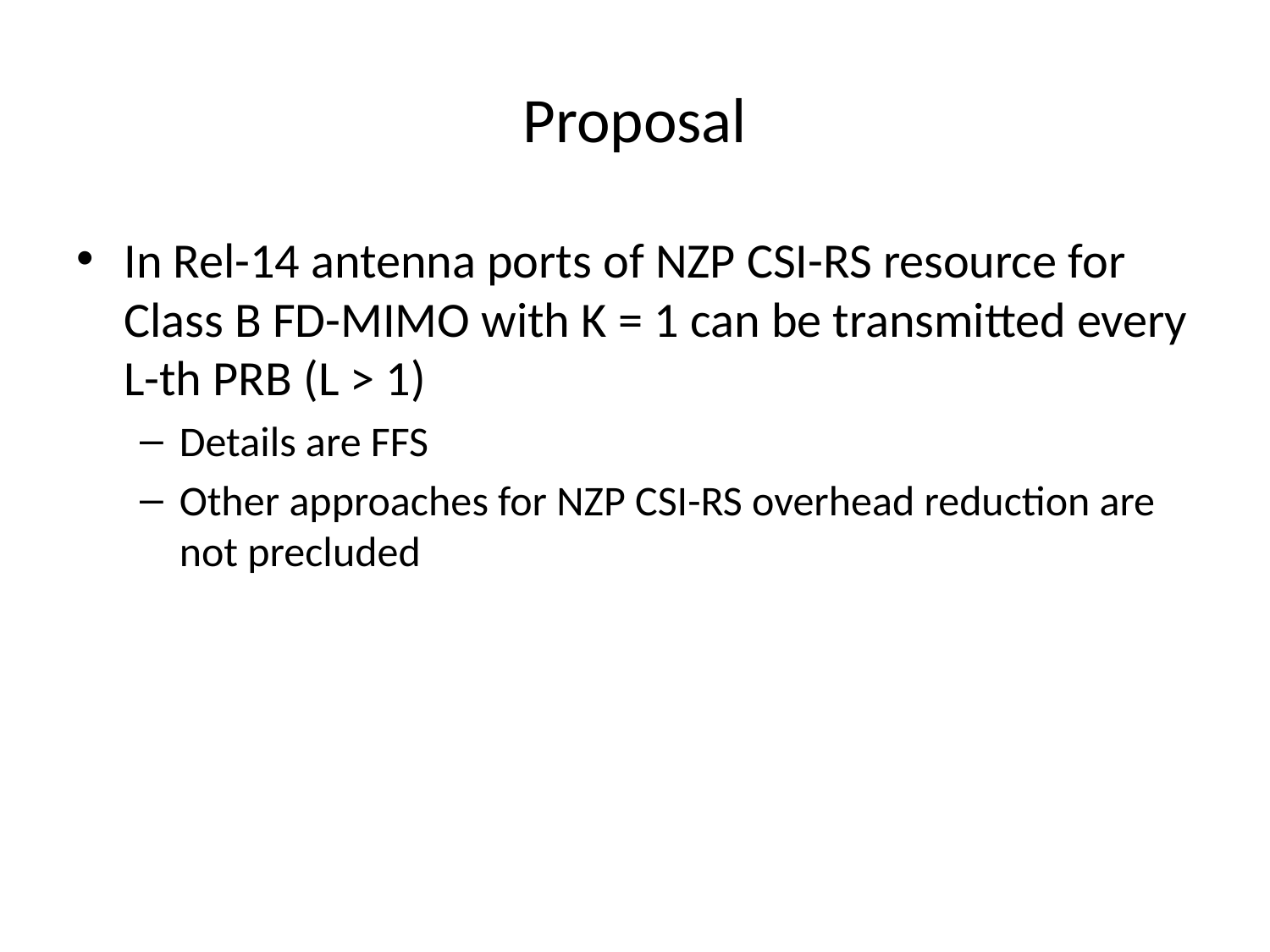

# Proposal
In Rel-14 antenna ports of NZP CSI-RS resource for Class B FD-MIMO with K = 1 can be transmitted every L-th PRB (L > 1)
Details are FFS
Other approaches for NZP CSI-RS overhead reduction are not precluded